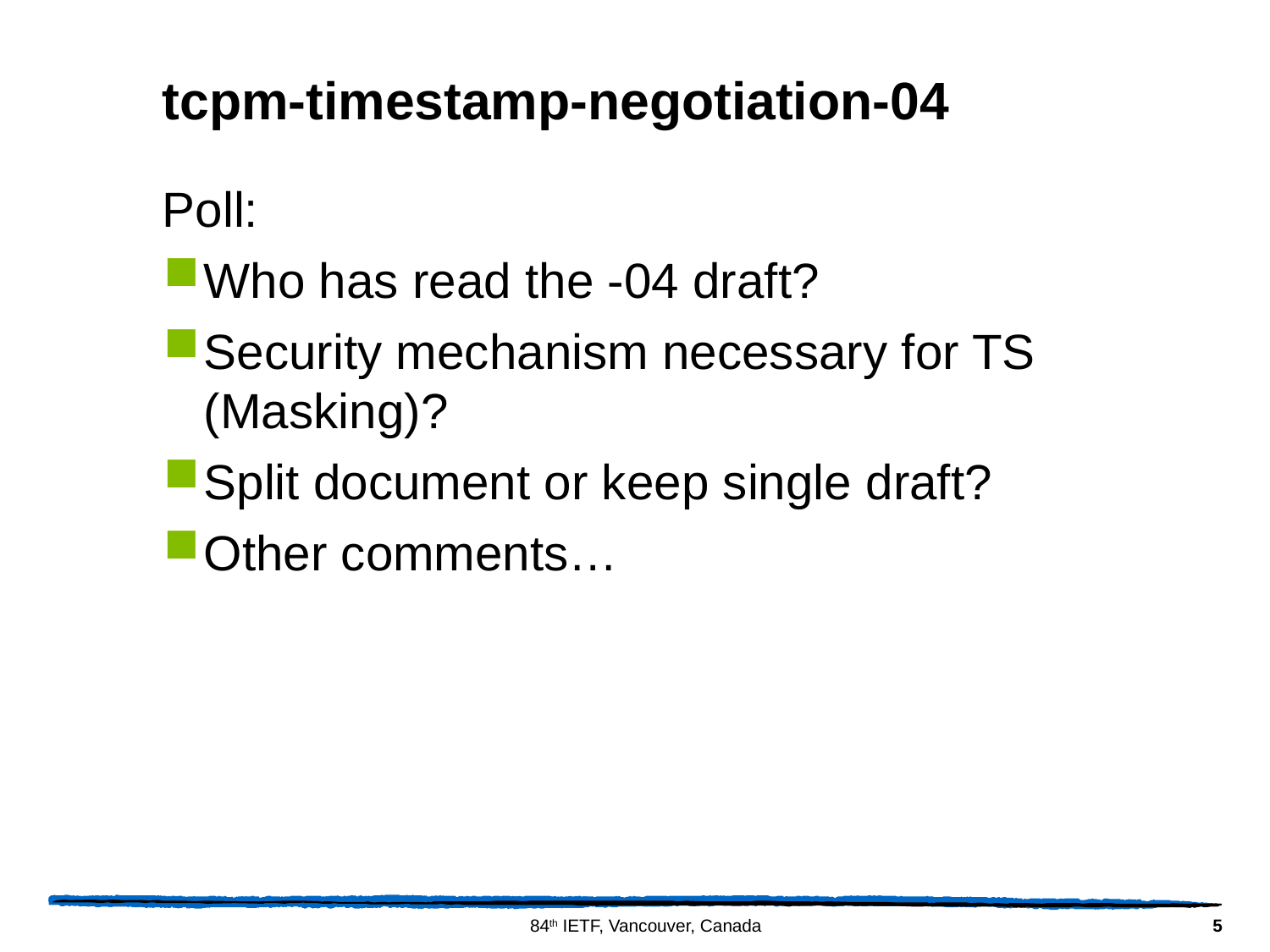

# tcpm-timestamp-negotiation-04
Poll:
Who has read the -04 draft?
Security mechanism necessary for TS (Masking)?
Split document or keep single draft?
Other comments…
5
84th IETF, Vancouver, Canada